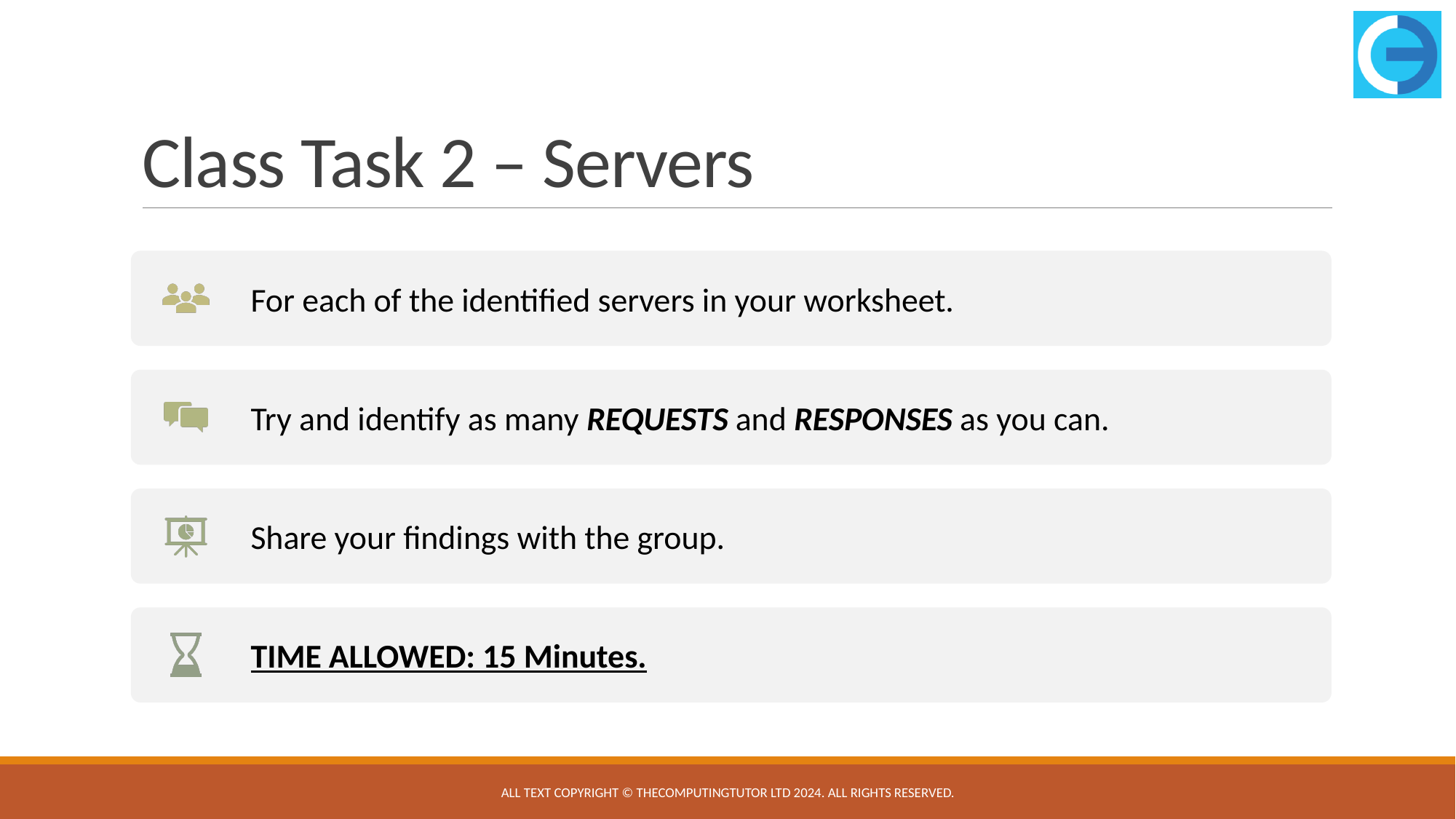

# Class Task 2 – Servers
For each of the identified servers in your worksheet.
Try and identify as many REQUESTS and RESPONSES as you can.
Share your findings with the group.
TIME ALLOWED: 15 Minutes.
All text copyright © TheComputingTutor Ltd 2024. All rights Reserved.